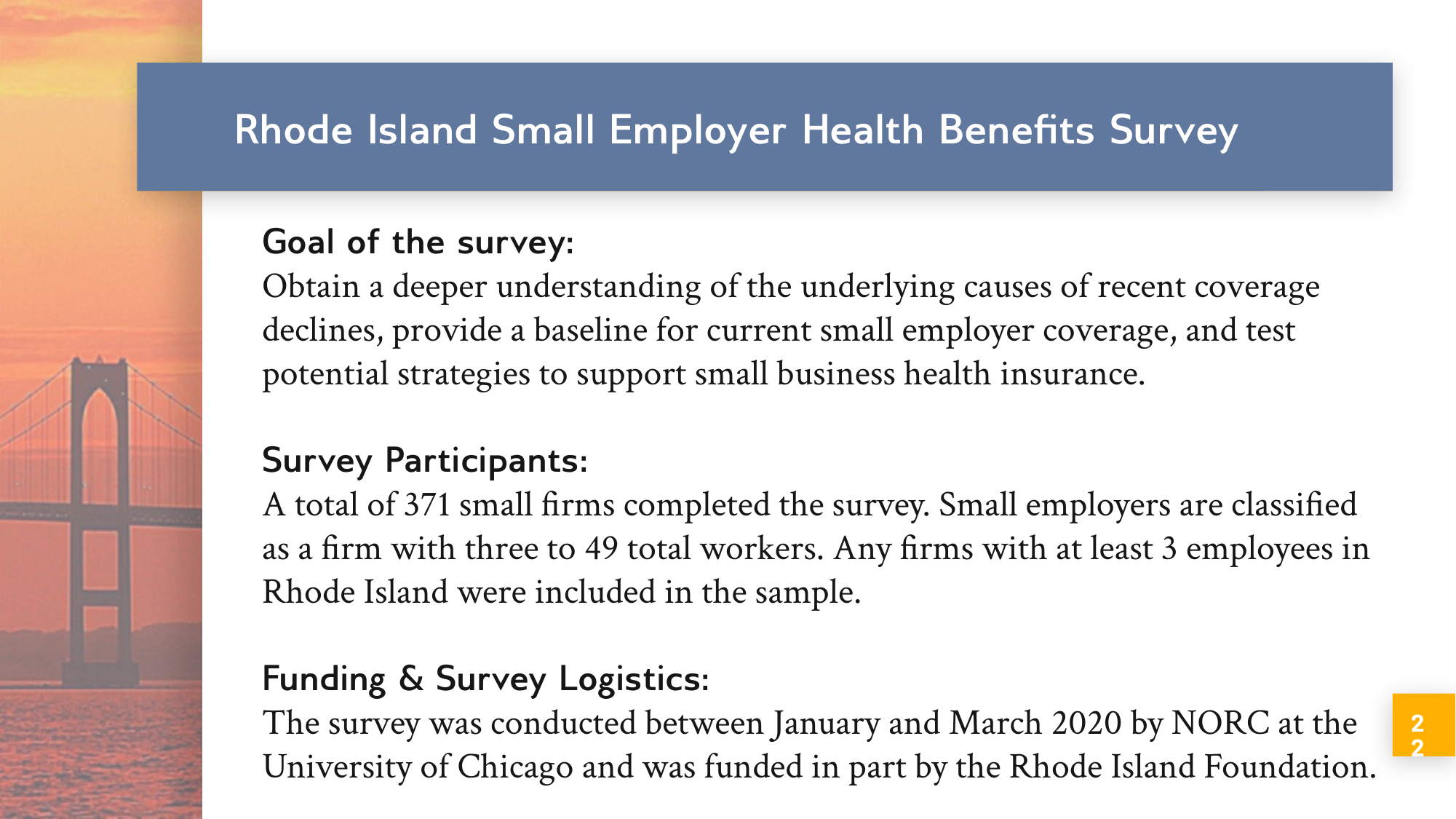

# Rhode Island Small Employer Health Benefits Survey

Goal of the survey:
Obtain a deeper understanding of the underlying causes of recent coverage declines, provide a baseline for current small employer coverage, and test potential strategies to support small business health insurance.

Survey Participants:
A total of 371 small firms completed the survey. Small employers are classified as a firm with three to 49 total workers. Any firms with at least 3 employees in Rhode Island were included in the sample.

Funding & Survey Logistics:
The survey was conducted between January and March 2020 by NORC at the University of Chicago and was funded in part by the Rhode Island Foundation.

22